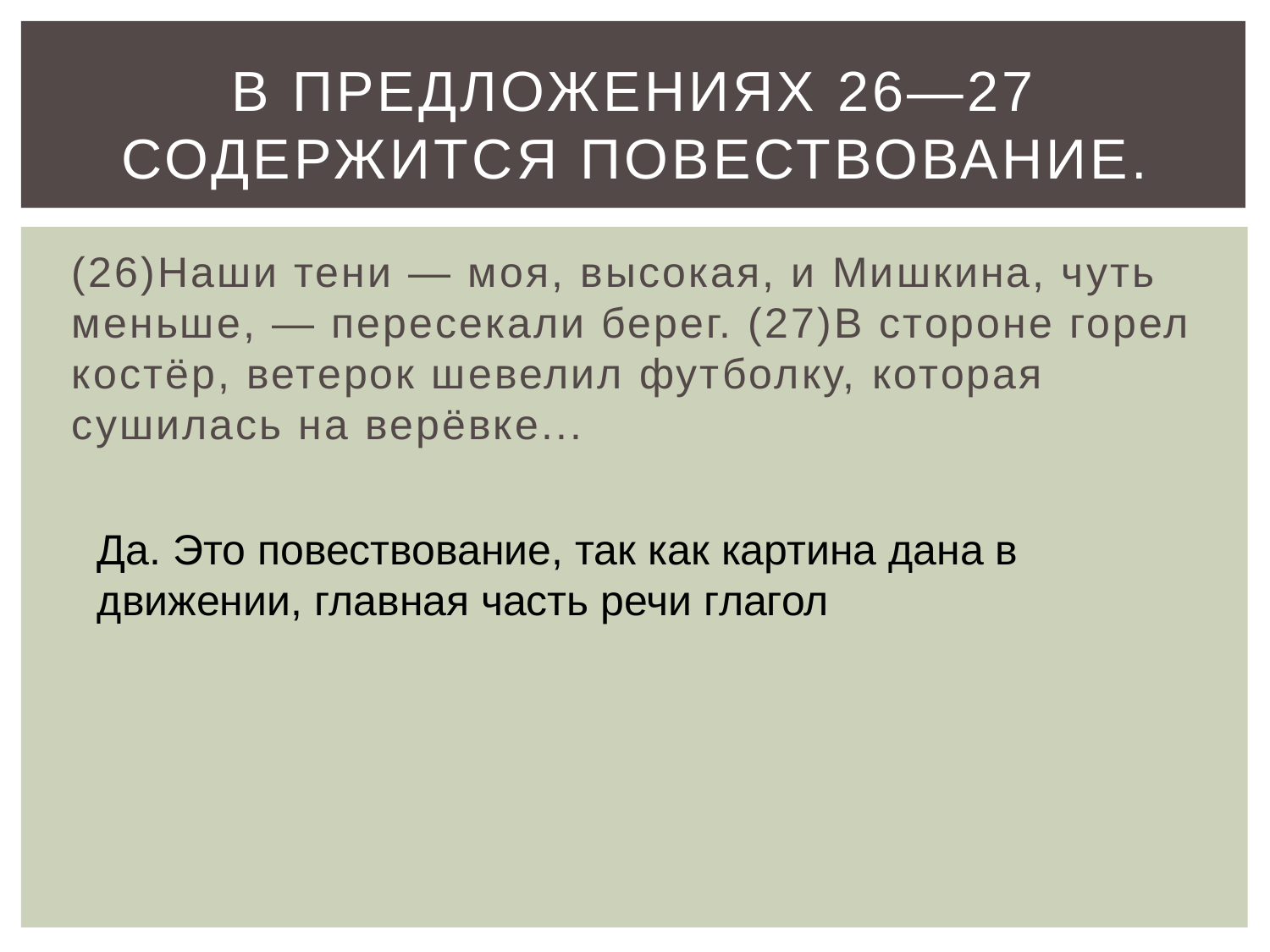

# В предложениях 26—27 содержится повествование.
(26)Наши тени — моя, высокая, и Мишкина, чуть меньше, — пересекали берег. (27)В стороне горел костёр, ветерок шевелил футболку, которая сушилась на верёвке...
Да. Это повествование, так как картина дана в движении, главная часть речи глагол